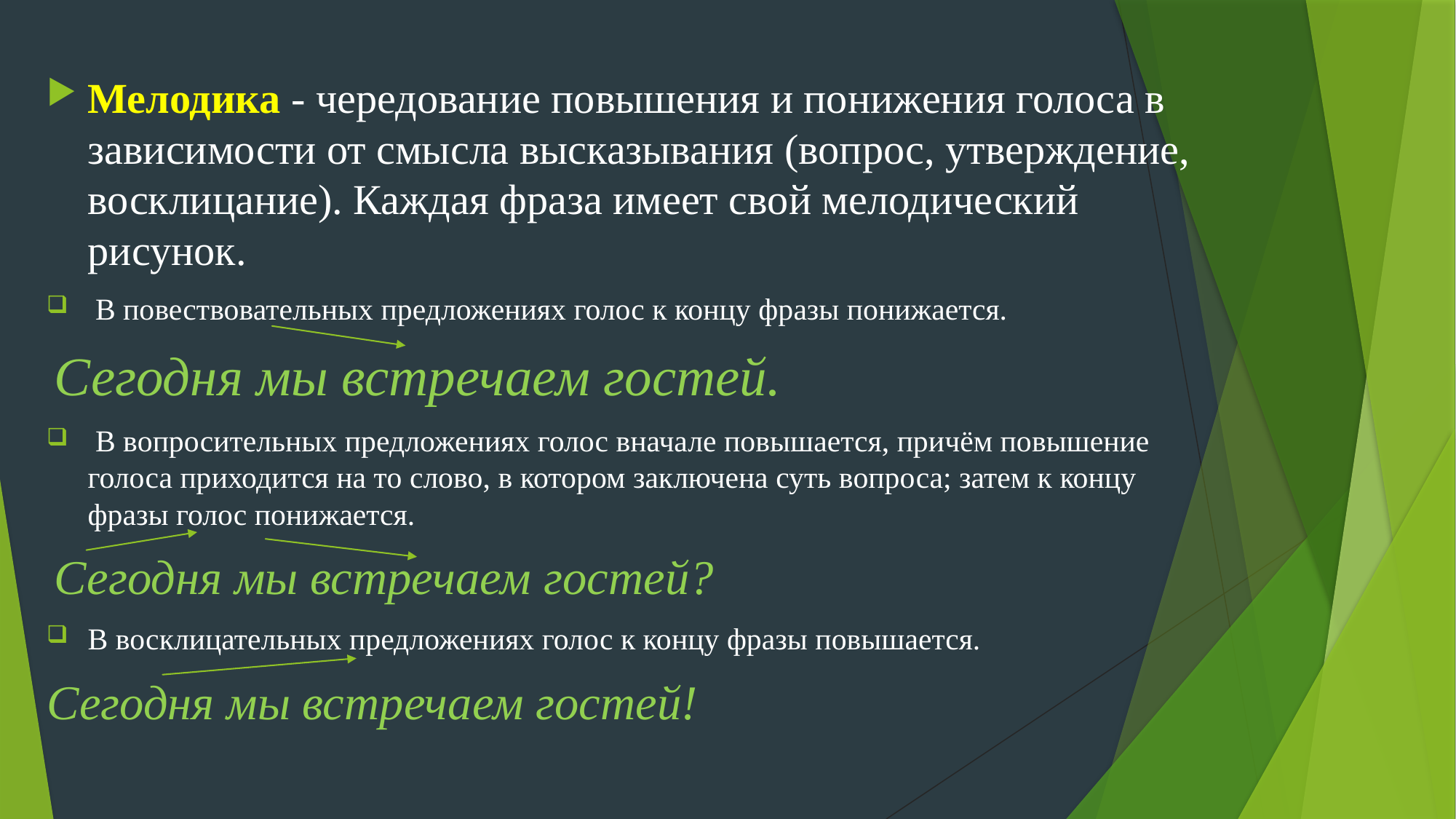

Мелодика - чередование повышения и понижения голоса в зависимости от смысла высказывания (вопрос, утверждение, восклицание). Каждая фраза имеет свой мелодический рисунок.
 В повествовательных предложениях голос к концу фразы понижается.
 Сегодня мы встречаем гостей.
 В вопросительных предложениях голос вначале повышается, причём повышение голоса приходится на то слово, в котором заключена суть вопроса; затем к концу фразы голос понижается.
 Сегодня мы встречаем гостей?
В восклицательных предложениях голос к концу фразы повышается.
Сегодня мы встречаем гостей!